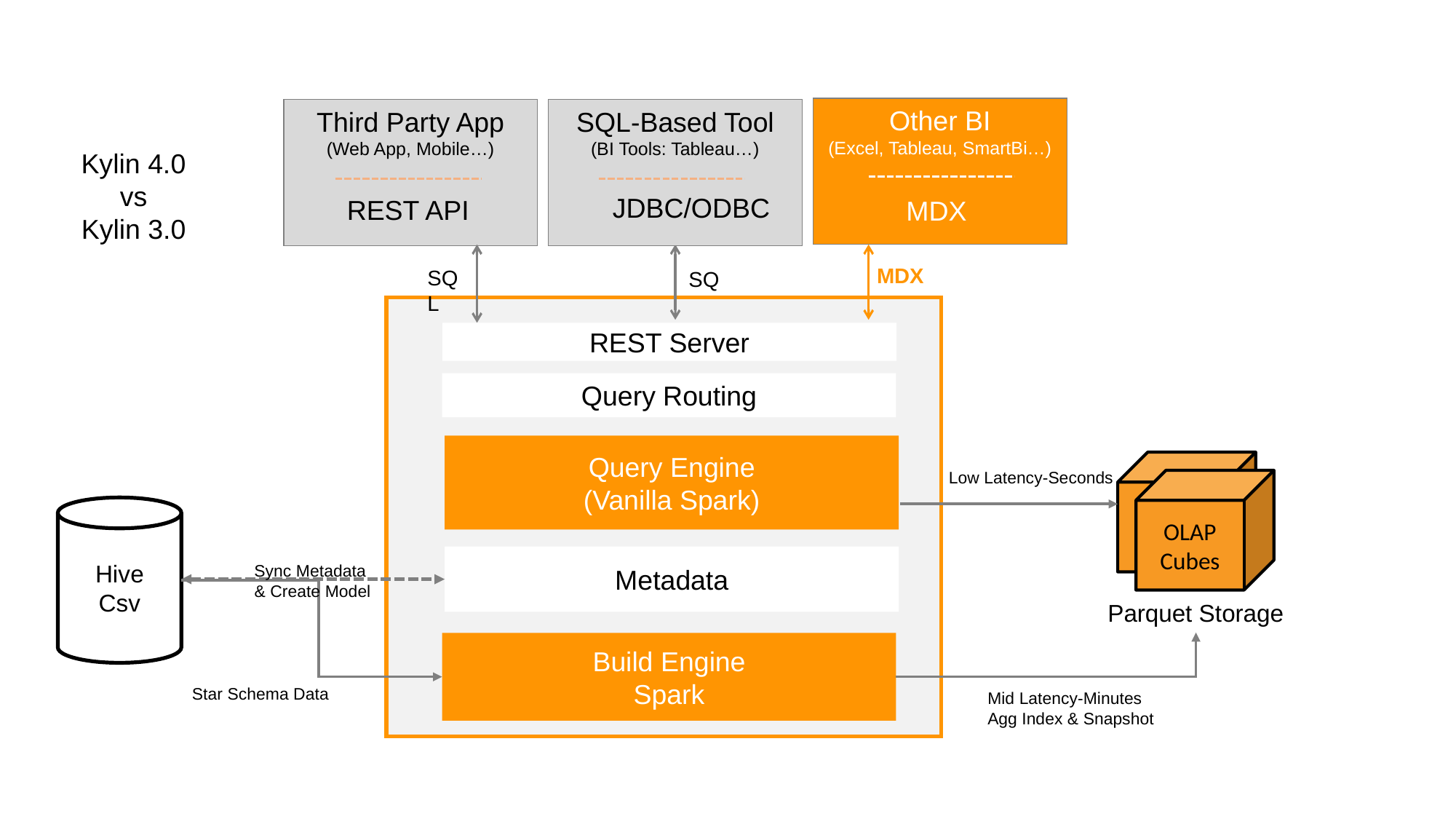

Other BI
(Excel, Tableau, SmartBi…)
Third Party App
(Web App, Mobile…)
SQL-Based Tool
(BI Tools: Tableau…)
Kylin 4.0
vs
Kylin 3.0
JDBC/ODBC
REST API
MDX
MDX
SQL
SQL

REST Server
Query Routing
Query Engine
(Vanilla Spark)
Routing
Data Cube
OLAP
Cubes
Low Latency-Seconds
Hive
Csv
Metadata
Sync Metadata
& Create Model
Parquet Storage
Build Engine
Spark
Cube Builder (MapReduce…)
Star Schema Data
Mid Latency-Minutes
Agg Index & Snapshot